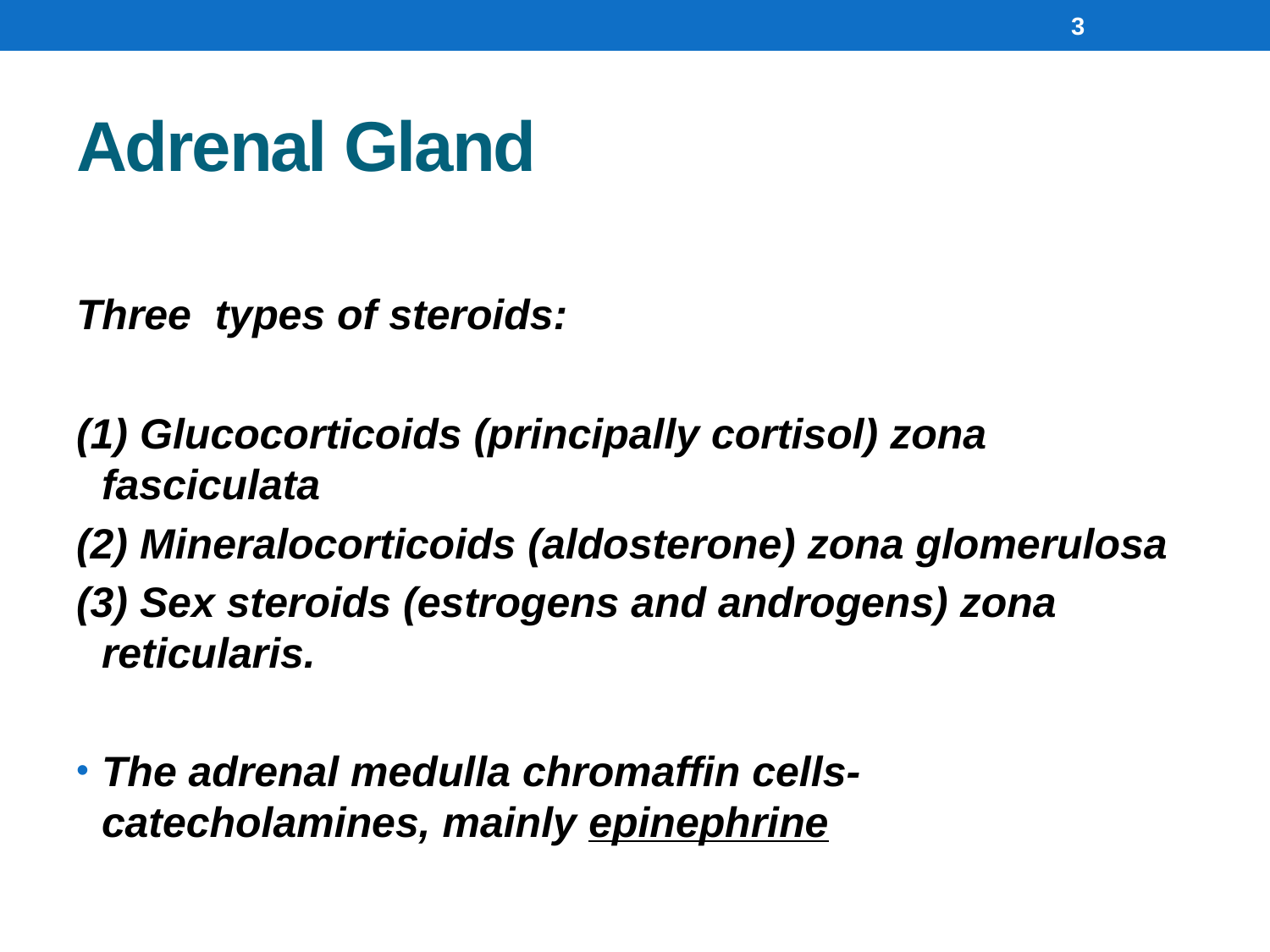

3
# Adrenal Gland

Three  types of steroids:

(1) Glucocorticoids (principally cortisol) zona fasciculata
(2) Mineralocorticoids (aldosterone) zona glomerulosa
(3) Sex steroids (estrogens and androgens) zona reticularis.

The adrenal medulla chromaffin cells- catecholamines, mainly epinephrine